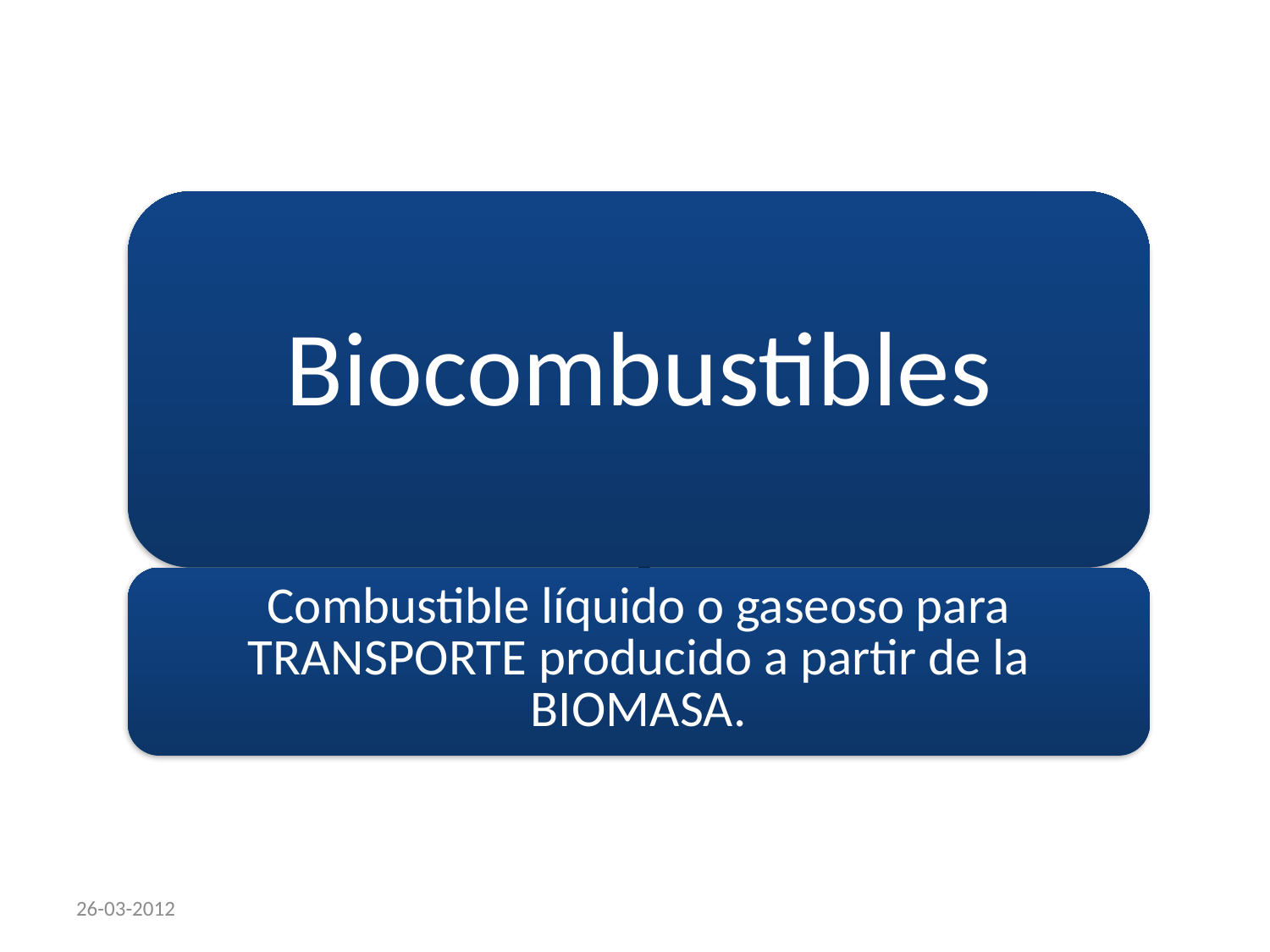

Biocombustibles
Combustible líquido o gaseoso para TRANSPORTE producido a partir de la BIOMASA.
?
26-03-2012